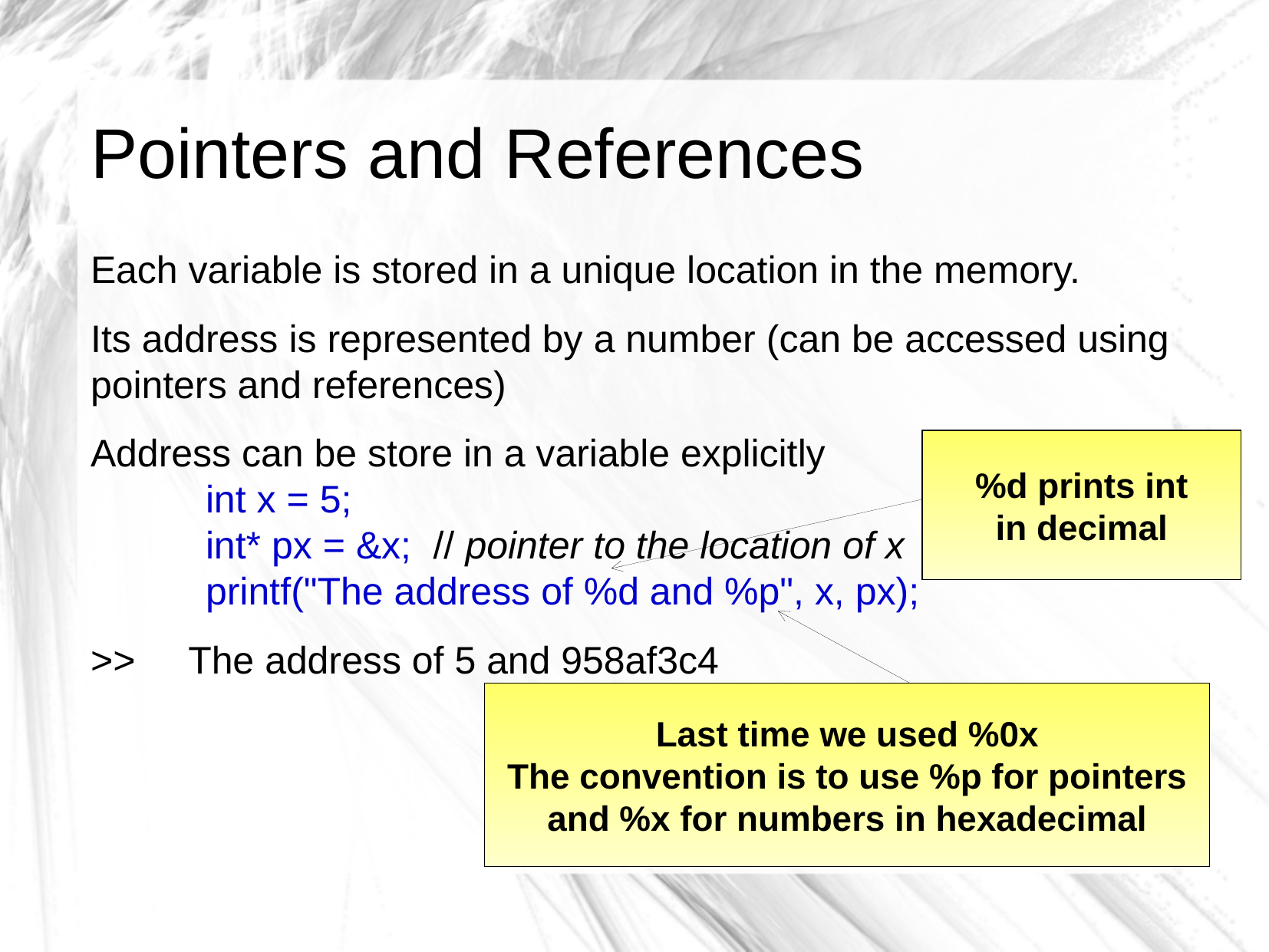

Pointers and References
Each variable is stored in a unique location in the memory.
Its address is represented by a number (can be accessed using pointers and references)
Address can be store in a variable explicitly
	int x = 5;
	int* px = &x;  // pointer to the location of x
	printf("The address of %d and %p", x, px);
>>     The address of 5 and 958af3c4
%d prints int
in decimal

Last time we used %0x
The convention is to use %p for pointers
and %x for numbers in hexadecimal